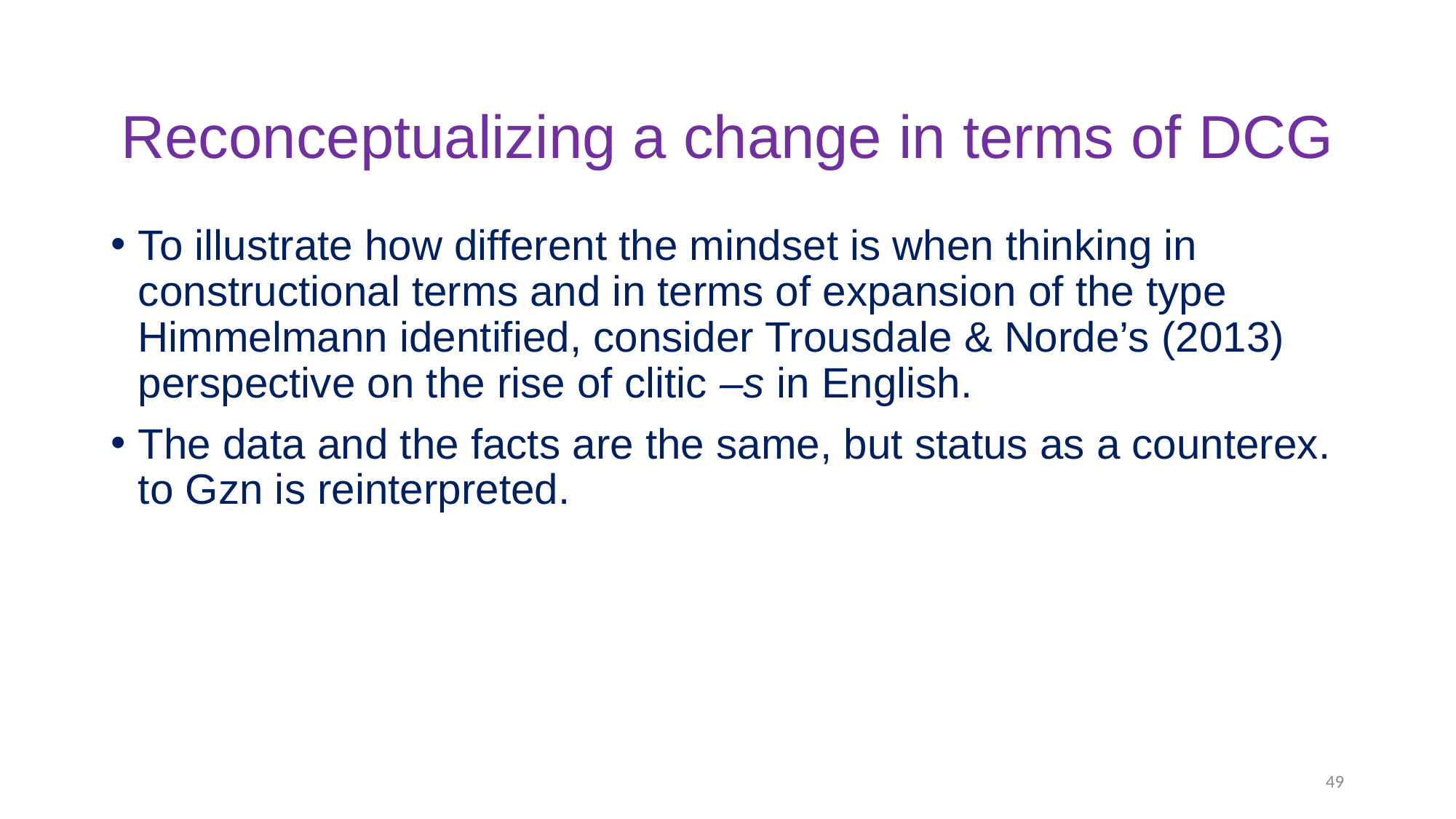

# Reconceptualizing a change in terms of DCG
To illustrate how different the mindset is when thinking in constructional terms and in terms of expansion of the type Himmelmann identified, consider Trousdale & Norde’s (2013) perspective on the rise of clitic –s in English.
The data and the facts are the same, but status as a counterex. to Gzn is reinterpreted.

49